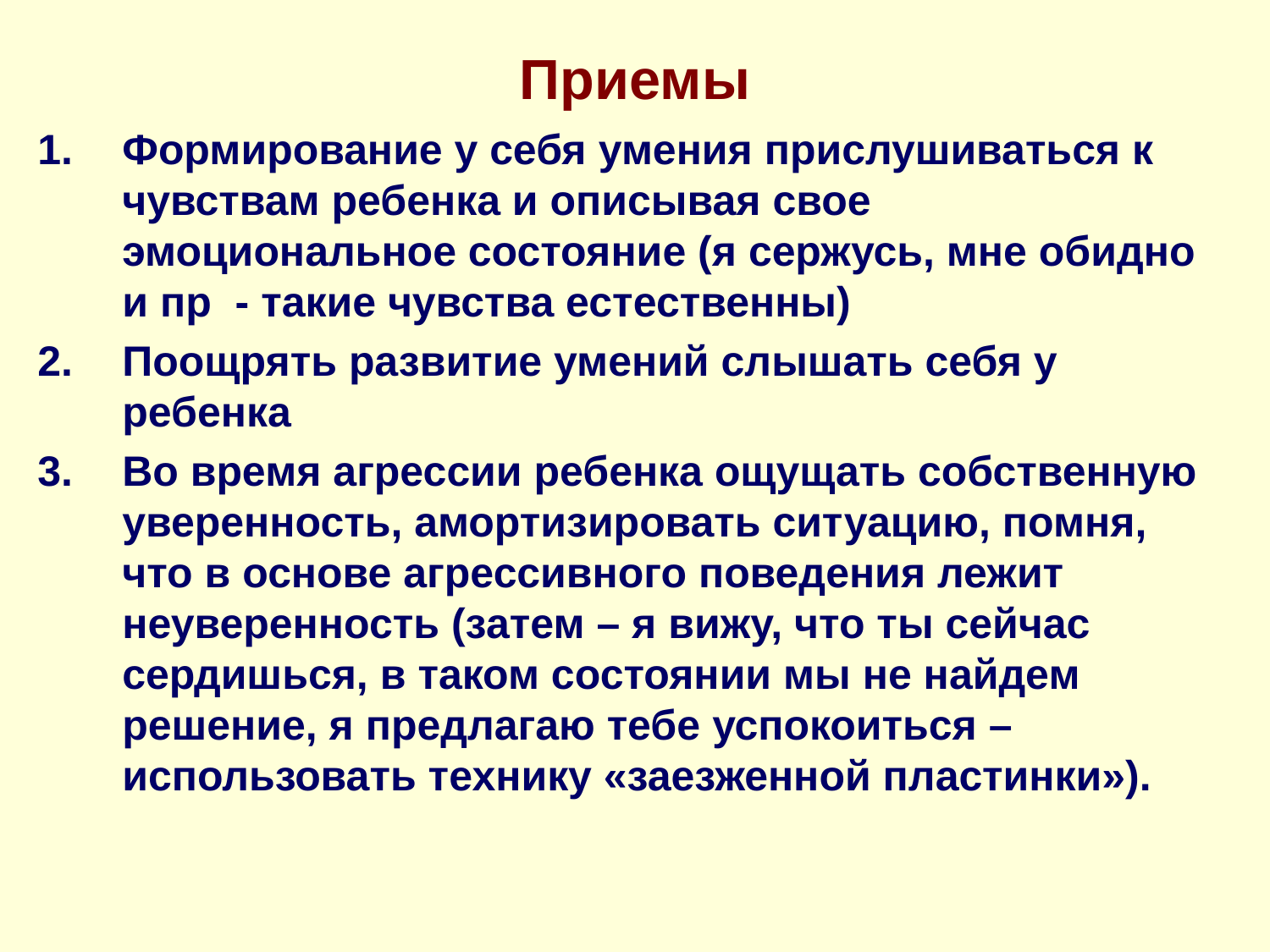

# Приемы
Формирование у себя умения прислушиваться к чувствам ребенка и описывая свое эмоциональное состояние (я сержусь, мне обидно и пр  - такие чувства естественны)
Поощрять развитие умений слышать себя у ребенка
Во время агрессии ребенка ощущать собственную уверенность, амортизировать ситуацию, помня, что в основе агрессивного поведения лежит неуверенность (затем – я вижу, что ты сейчас сердишься, в таком состоянии мы не найдем решение, я предлагаю тебе успокоиться – использовать технику «заезженной пластинки»).